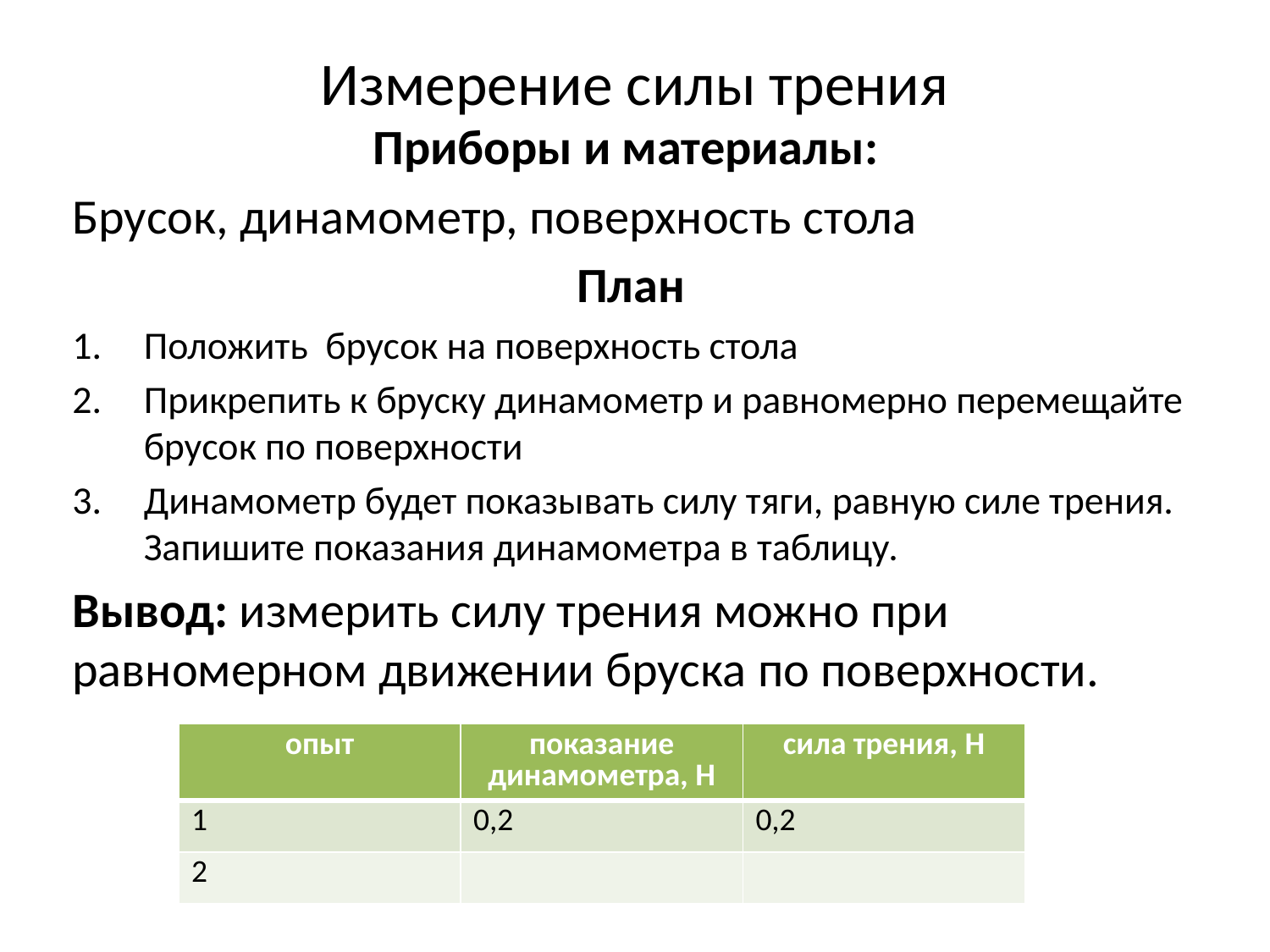

# Измерение силы трения
Приборы и материалы:
Брусок, динамометр, поверхность стола
План
Положить  брусок на поверхность стола
Прикрепить к бруску динамометр и равномерно перемещайте брусок по поверхности
Динамометр будет показывать силу тяги, равную силе трения. Запишите показания динамометра в таблицу.
Вывод: измерить силу трения можно при равномерном движении бруска по поверхности.

| опыт | показание динамометра, Н | сила трения, Н |
| --- | --- | --- |
| 1 | 0,2 | 0,2 |
| 2 |  |  |